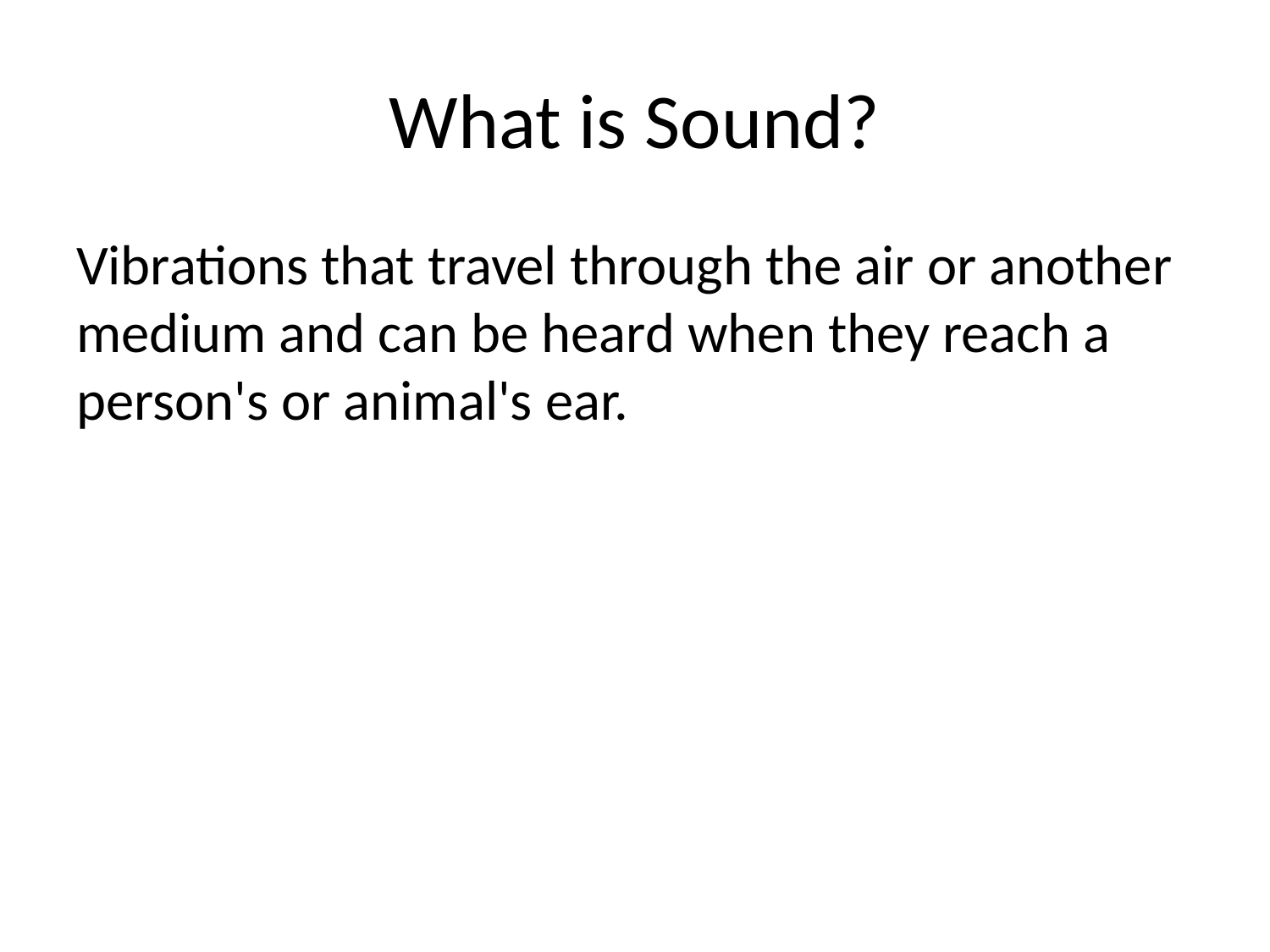

# What is Sound?
Vibrations that travel through the air or another medium and can be heard when they reach a person's or animal's ear.